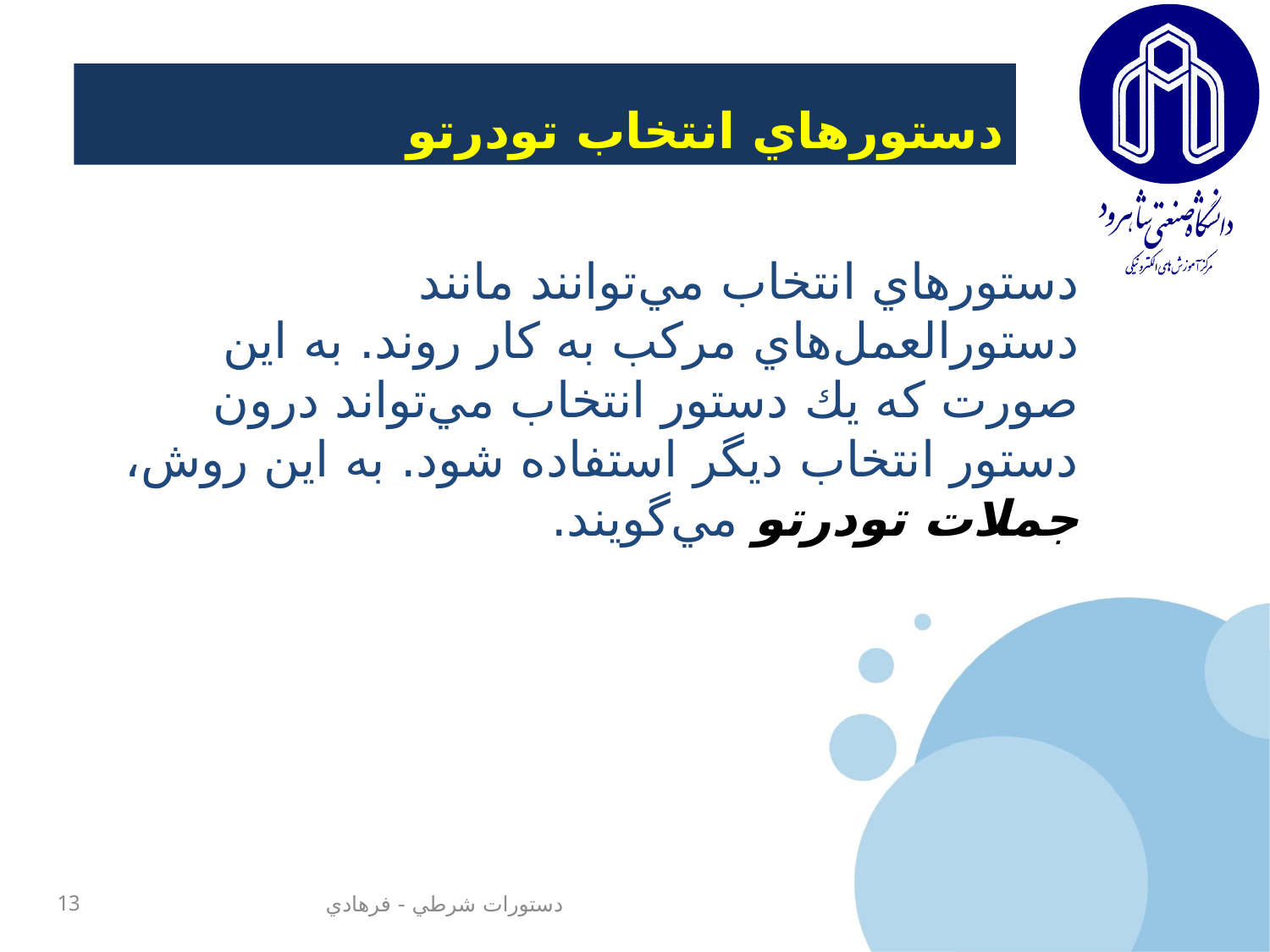

دستور‌هاي انتخاب تودرتو
دستورهاي انتخاب مي‌توانند مانند دستورالعمل‌هاي مركب به كار روند. به اين صورت که يك دستور انتخاب مي‌تواند درون دستور انتخاب ديگر استفاده شود. به اين روش، جملات تودرتو مي‌گويند.
13
دستورات شرطي - فرهادي